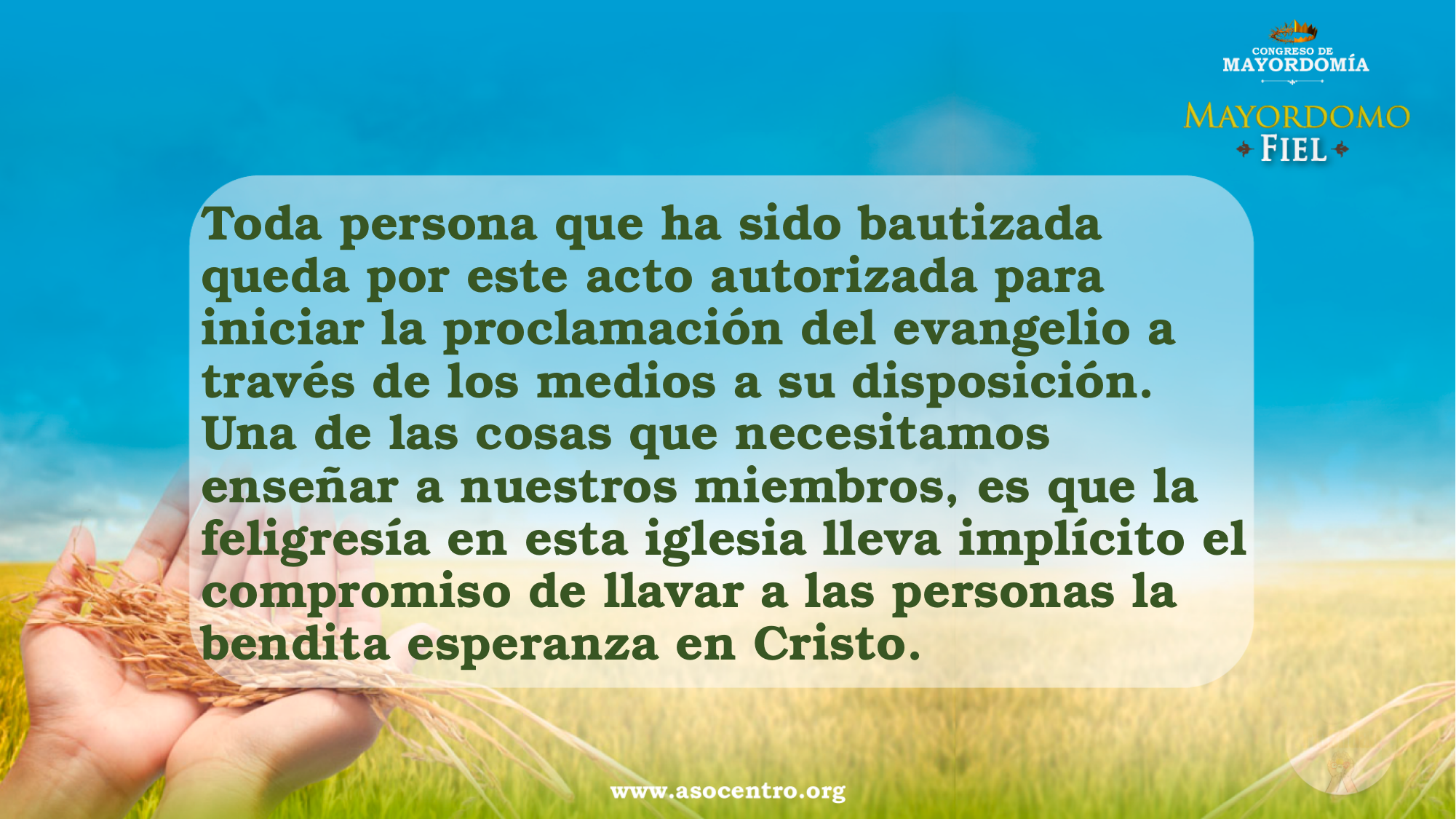

Toda persona que ha sido bautizada queda por este acto autorizada para iniciar la proclamación del evangelio a través de los medios a su disposición. Una de las cosas que necesitamos enseñar a nuestros miembros, es que la feligresía en esta iglesia lleva implícito el compromiso de llavar a las personas la bendita esperanza en Cristo.